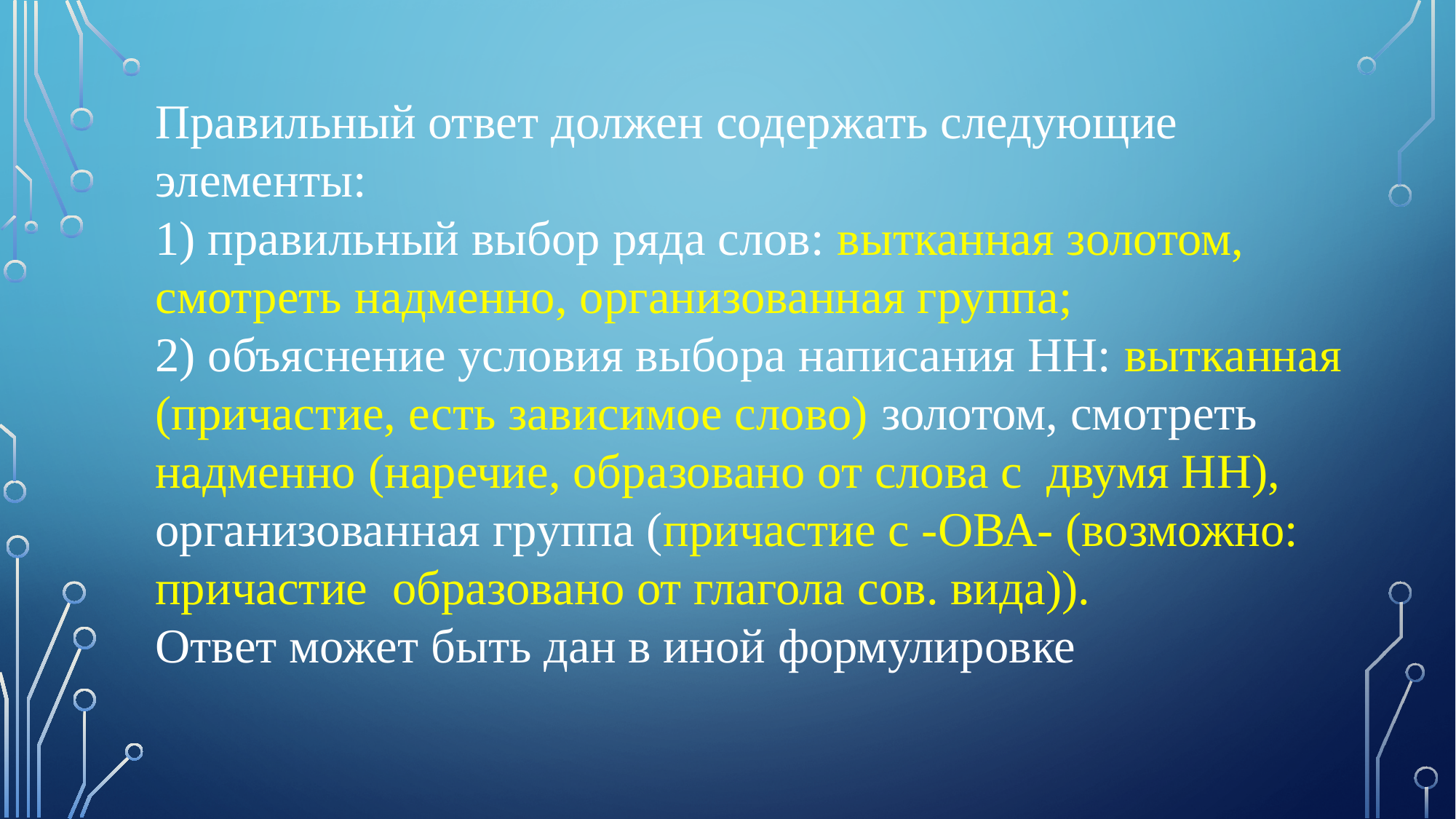

Правильный ответ должен содержать следующие элементы:
1) правильный выбор ряда слов: вытканная золотом, смотреть надменно, организованная группа;
2) объяснение условия выбора написания НН: вытканная (причастие, есть зависимое слово) золотом, смотреть надменно (наречие, образовано от слова с  двумя НН), организованная группа (причастие с -ОВА- (возможно: причастие  образовано от глагола сов. вида)).
Ответ может быть дан в иной формулировке